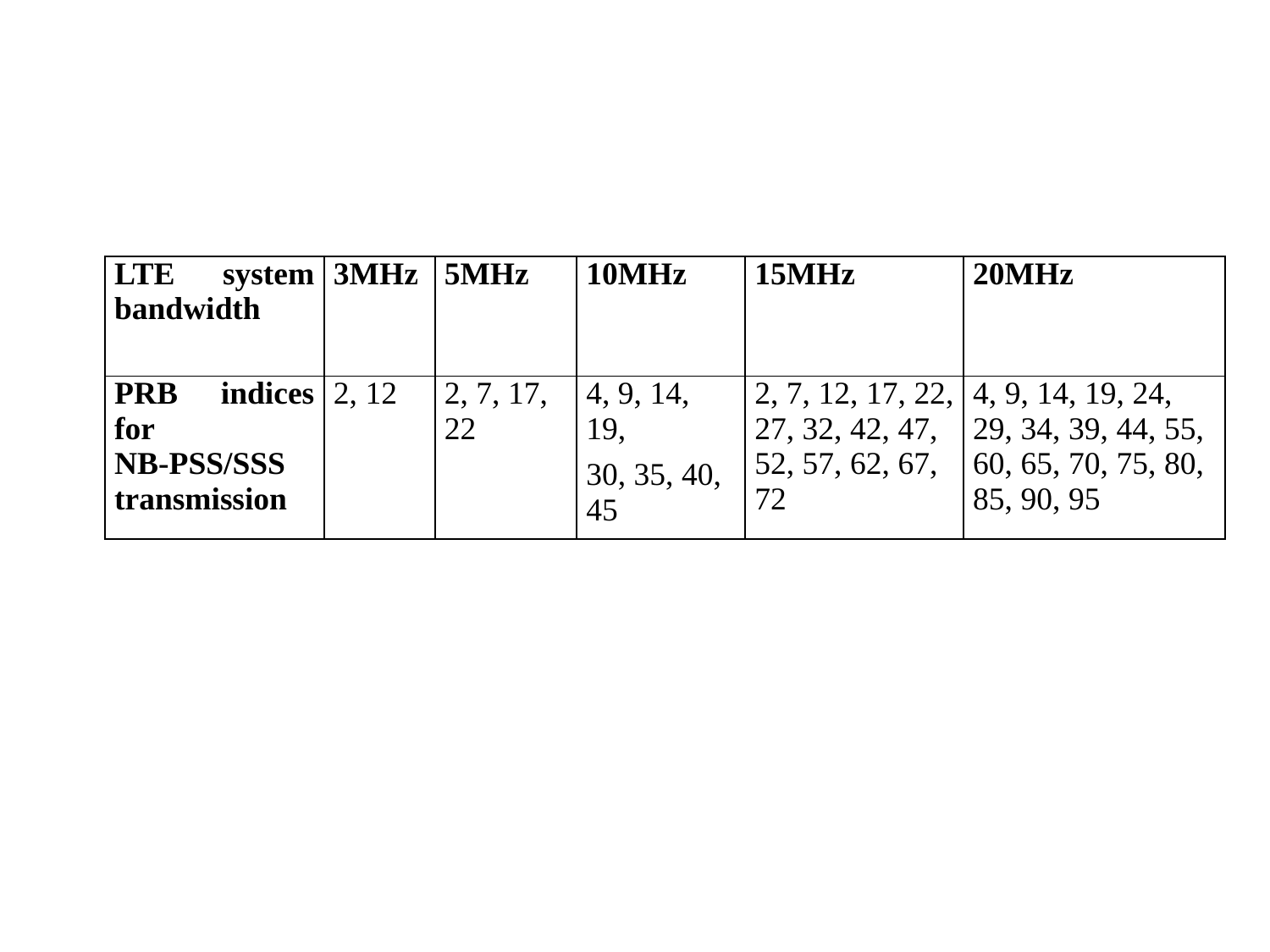

| LTE system bandwidth | 3MHz | 5MHz | 10MHz | 15MHz | 20MHz |
| --- | --- | --- | --- | --- | --- |
| PRB indices for NB-PSS/SSS transmission | 2, 12 | 2, 7, 17, 22 | 4, 9, 14, 19, 30, 35, 40, 45 | 2, 7, 12, 17, 22, 27, 32, 42, 47, 52, 57, 62, 67, 72 | 4, 9, 14, 19, 24, 29, 34, 39, 44, 55, 60, 65, 70, 75, 80, 85, 90, 95 |